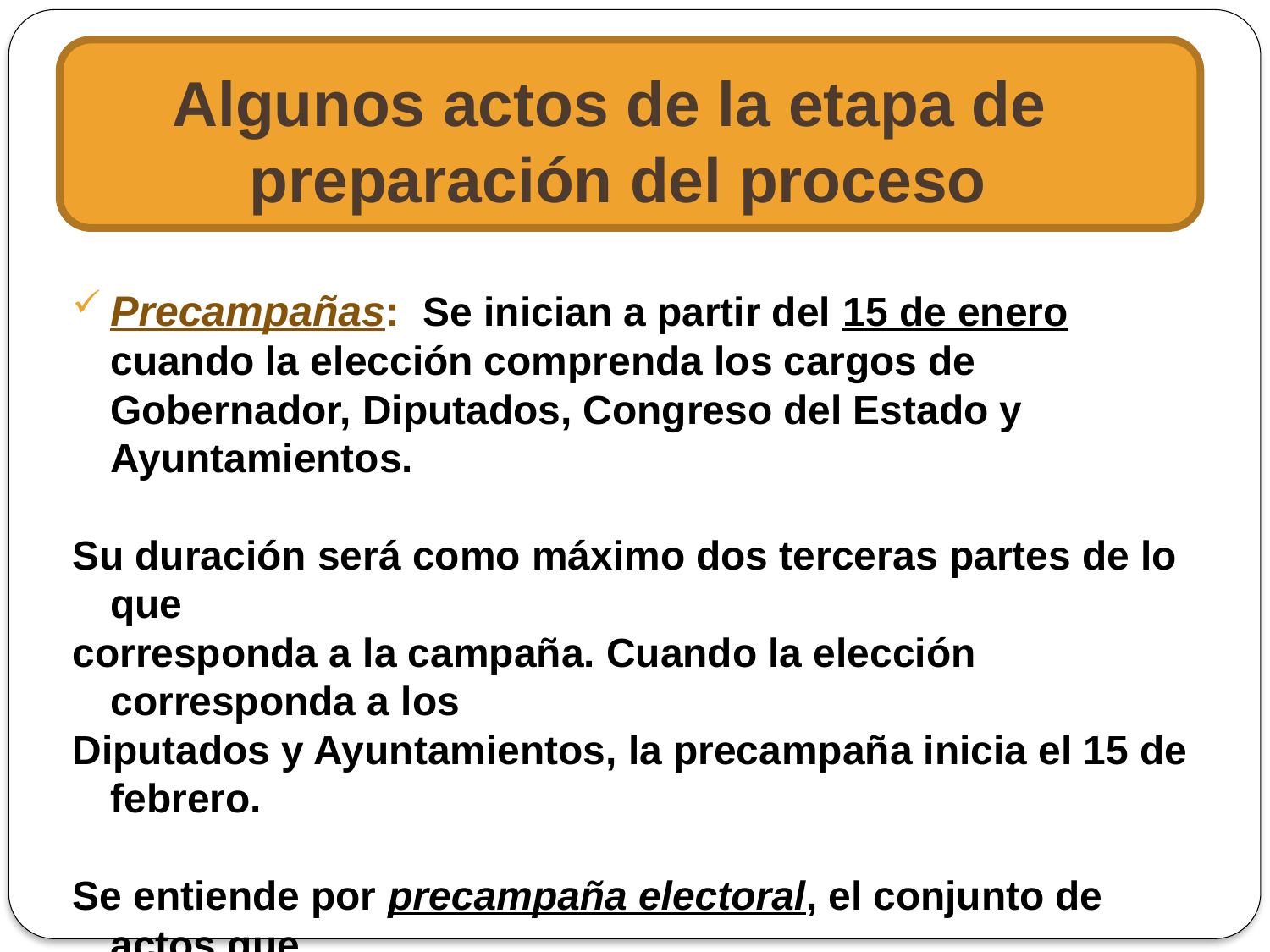

# Algunos actos de la etapa de preparación del proceso

Precampañas:  Se inician a partir del 15 de enero cuando la elección comprenda los cargos de Gobernador, Diputados, Congreso del Estado y Ayuntamientos.

Su duración será como máximo dos terceras partes de lo que
corresponda a la campaña. Cuando la elección corresponda a los
Diputados y Ayuntamientos, la precampaña inicia el 15 de febrero.

Se entiende por precampaña electoral, el conjunto de actos que
realizan los partidos políticos, sus militantes y los precandidatos a
cargos de elección popular debidamente registrados por cada
partido.